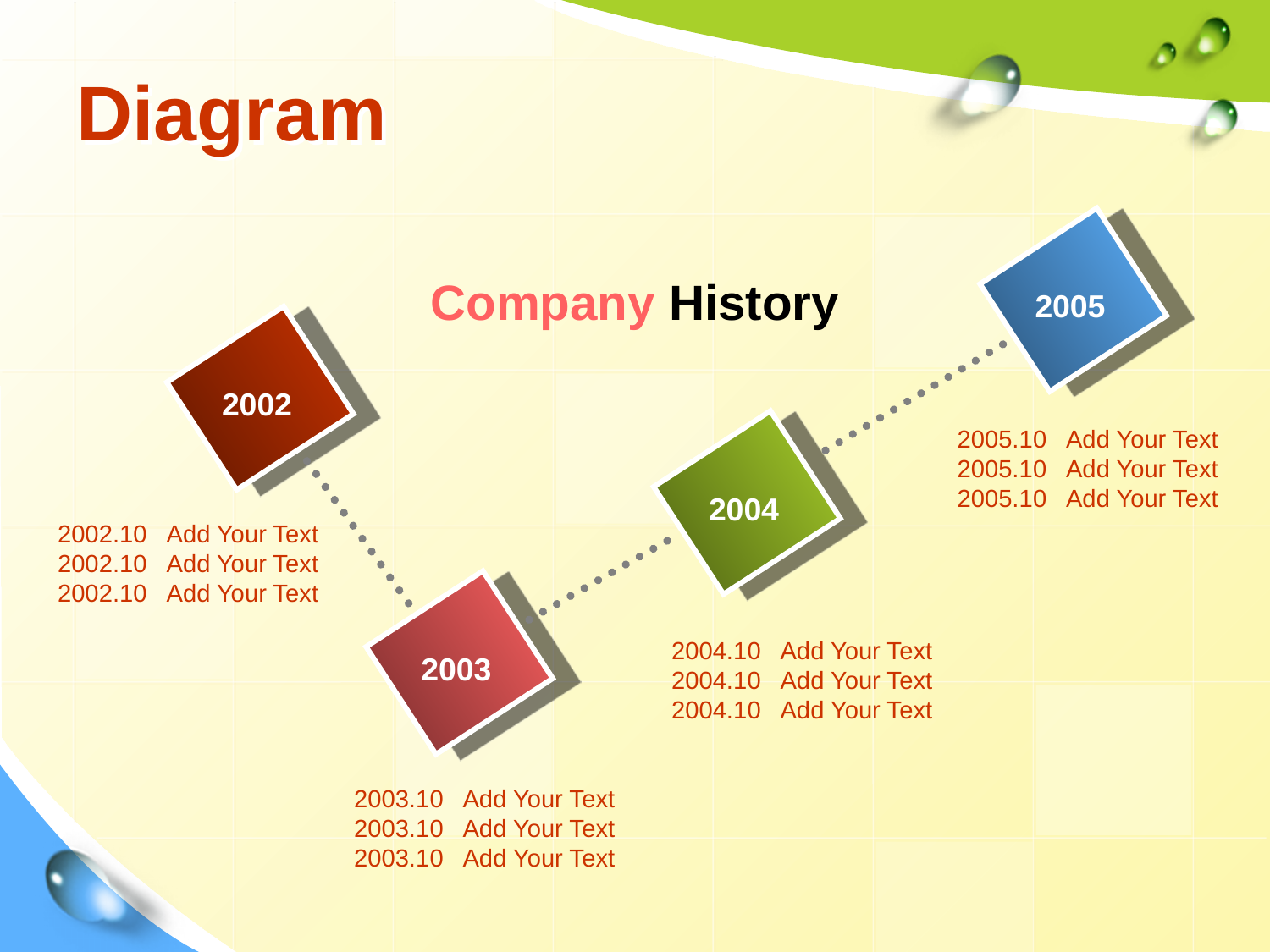

# Diagram

Company History
2005

2002
2005.10   Add Your Text
2005.10   Add Your Text
2005.10   Add Your Text

2004
2002.10   Add Your Text
2002.10   Add Your Text
2002.10   Add Your Text

2004.10   Add Your Text
2004.10   Add Your Text
2004.10   Add Your Text
2003
2003.10   Add Your Text
2003.10   Add Your Text
2003.10   Add Your Text